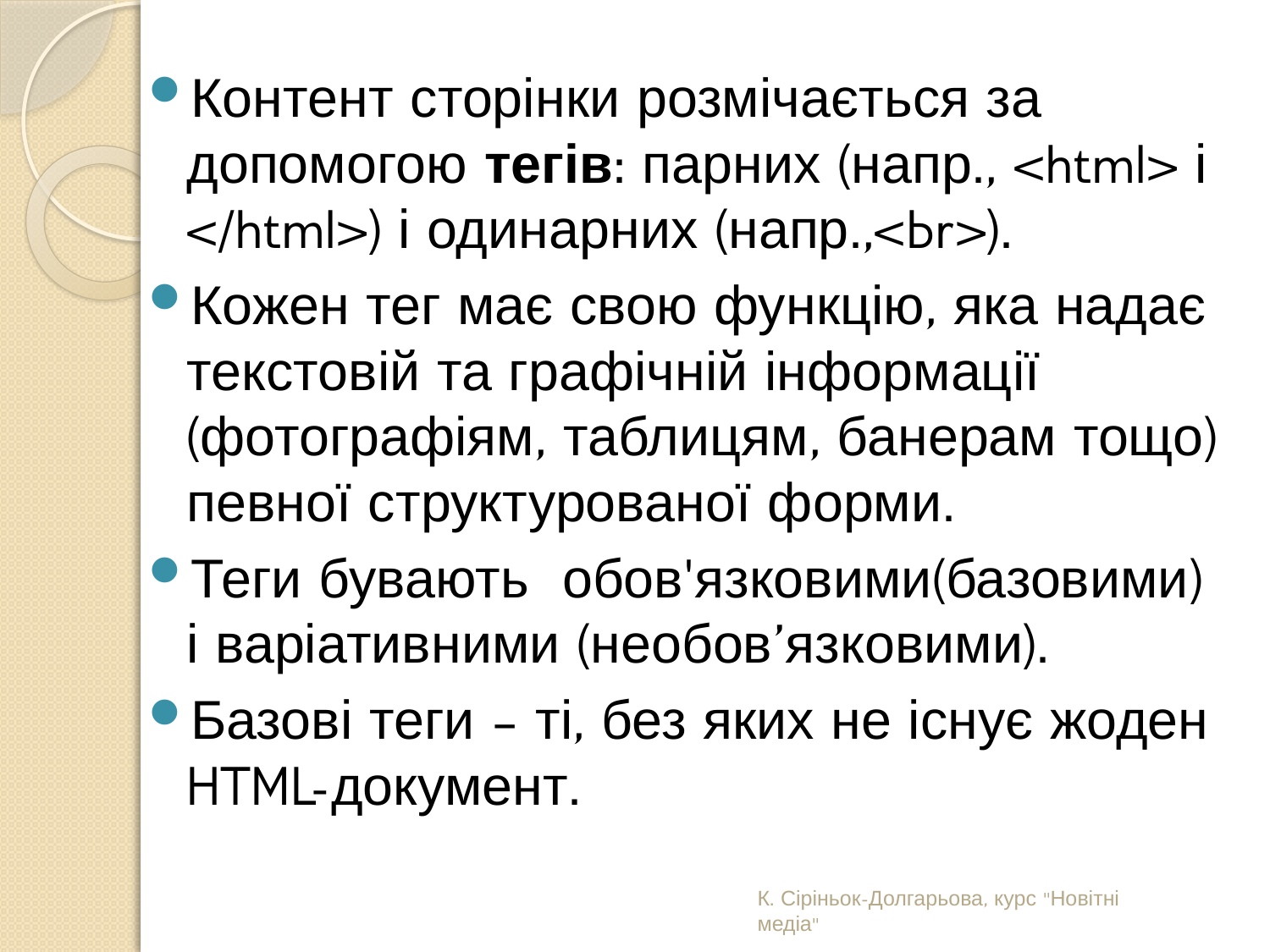

Контент сторінки розмічається за допомогою тегів: парних (напр., <html> і </html>) і одинарних (напр.,<br>).
Кожен тег має свою функцію, яка надає текстовій та графічній інформації (фотографіям, таблицям, банерам тощо) певної структурованої форми.
Теги бувають  обов'язковими(базовими) і варіативними (необов’язковими).
Базові теги – ті, без яких не існує жоден HTML-документ.

К. Сіріньок-Долгарьова, курс "Новітні медіа"